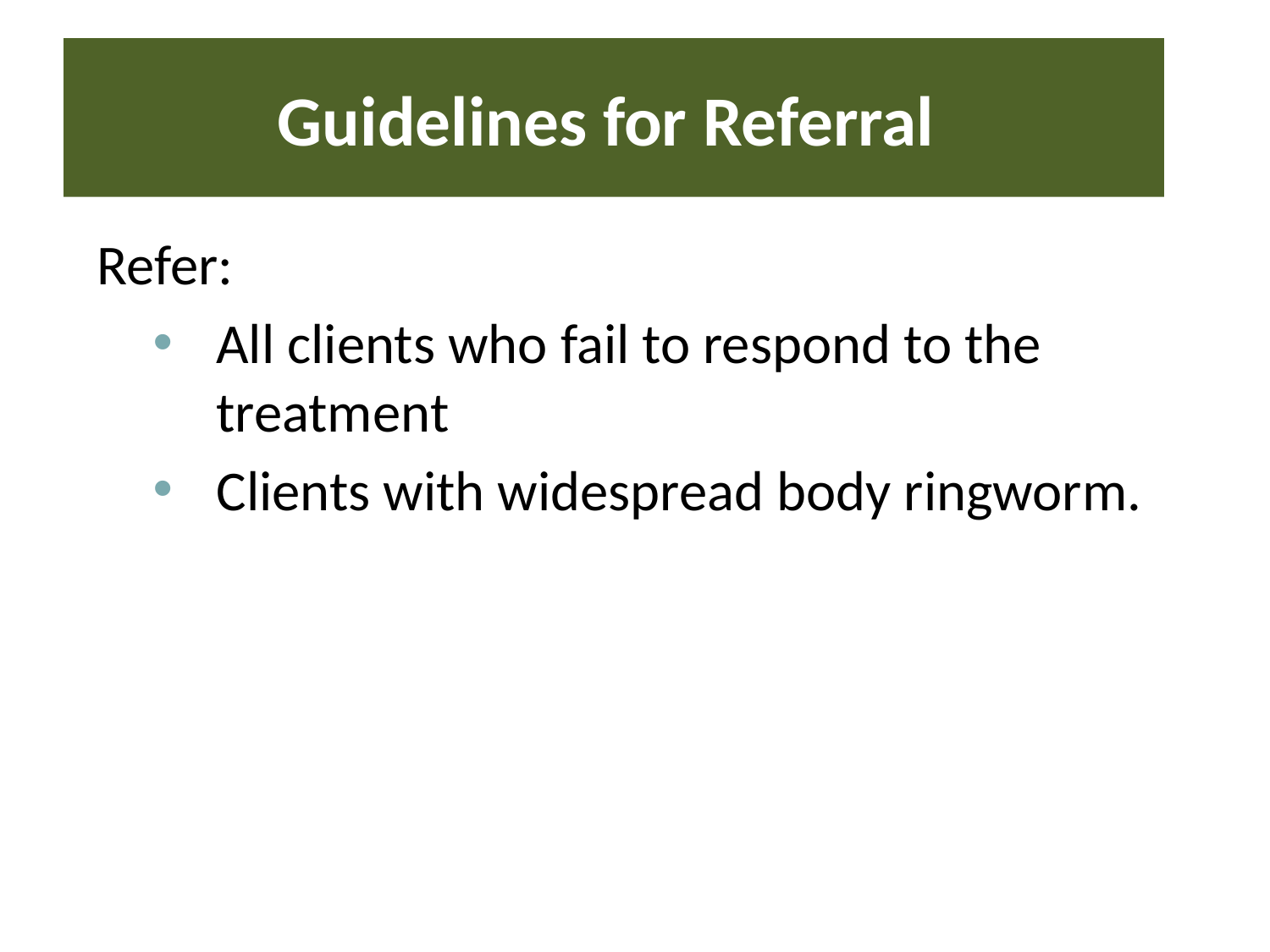

# Guidelines for Referral
Refer:
All clients who fail to respond to the treatment
Clients with widespread body ringworm.